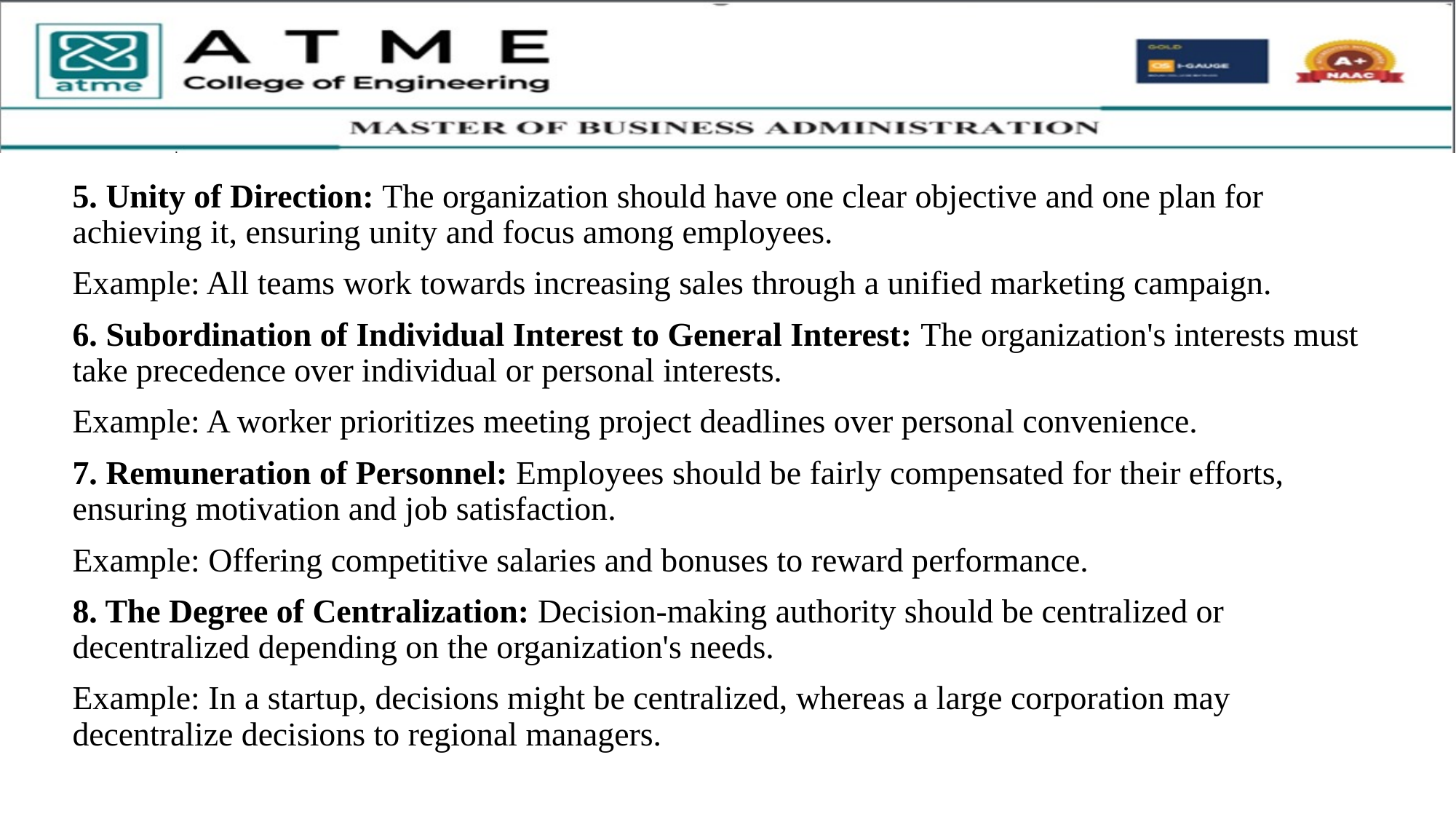

5. Unity of Direction: The organization should have one clear objective and one plan for achieving it, ensuring unity and focus among employees.
Example: All teams work towards increasing sales through a unified marketing campaign.
6. Subordination of Individual Interest to General Interest: The organization's interests must take precedence over individual or personal interests.
Example: A worker prioritizes meeting project deadlines over personal convenience.
7. Remuneration of Personnel: Employees should be fairly compensated for their efforts, ensuring motivation and job satisfaction.
Example: Offering competitive salaries and bonuses to reward performance.
8. The Degree of Centralization: Decision-making authority should be centralized or decentralized depending on the organization's needs.
Example: In a startup, decisions might be centralized, whereas a large corporation may decentralize decisions to regional managers.